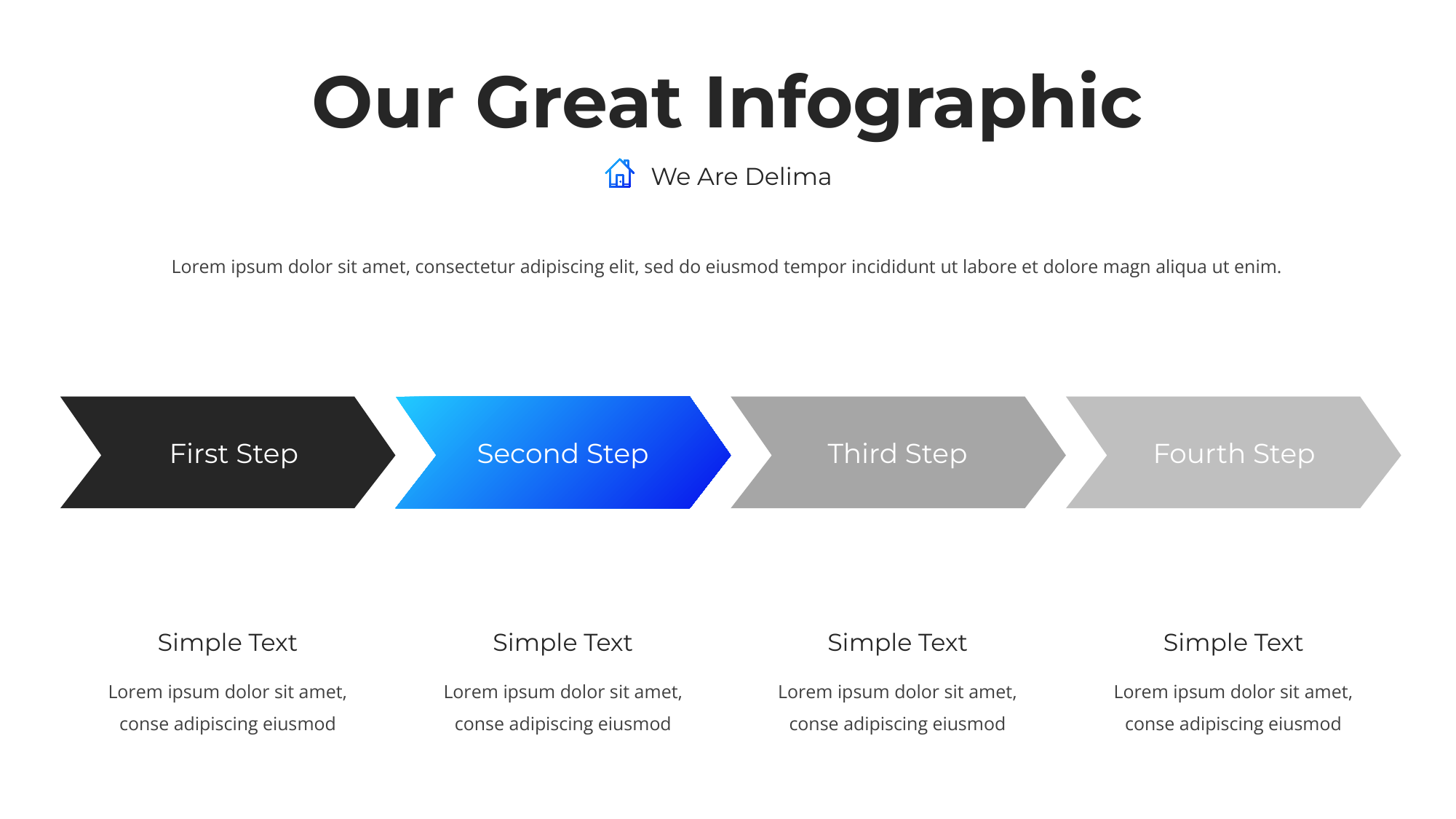

Our Great Infographic
We Are Delima

Lorem ipsum dolor sit amet, consectetur adipiscing elit, sed do eiusmod tempor incididunt ut labore et dolore magn aliqua ut enim.

First Step
Second Step
Third Step
Fourth Step
Simple Text
Lorem ipsum dolor sit amet, conse adipiscing eiusmod
Simple Text
Lorem ipsum dolor sit amet, conse adipiscing eiusmod
Simple Text
Lorem ipsum dolor sit amet, conse adipiscing eiusmod
Simple Text
Lorem ipsum dolor sit amet, conse adipiscing eiusmod